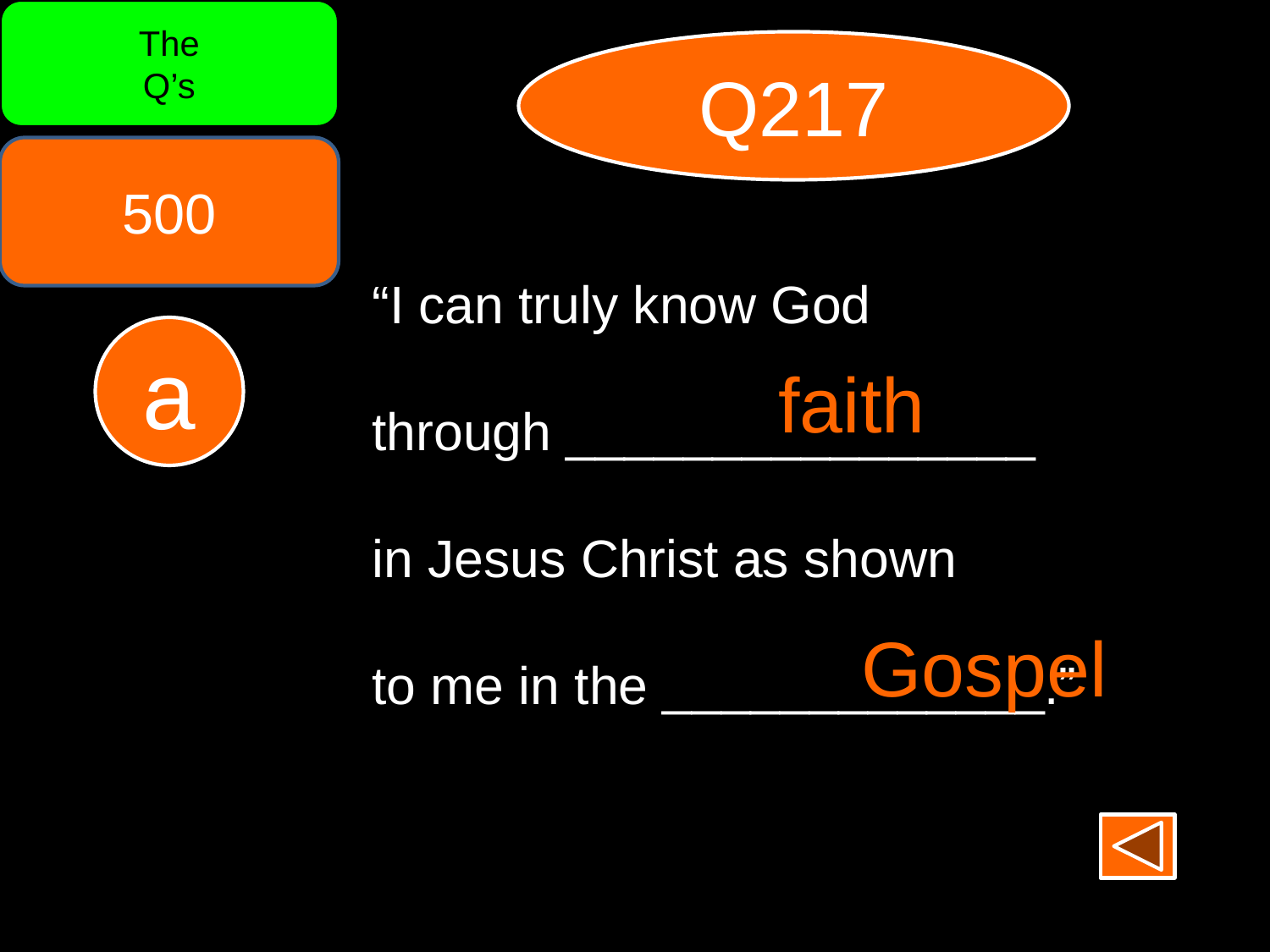

The
Q’s
Q217
500
“I can truly know God

through ________________

in Jesus Christ as shown

to me in the _____________.”
a
faith
Gospel